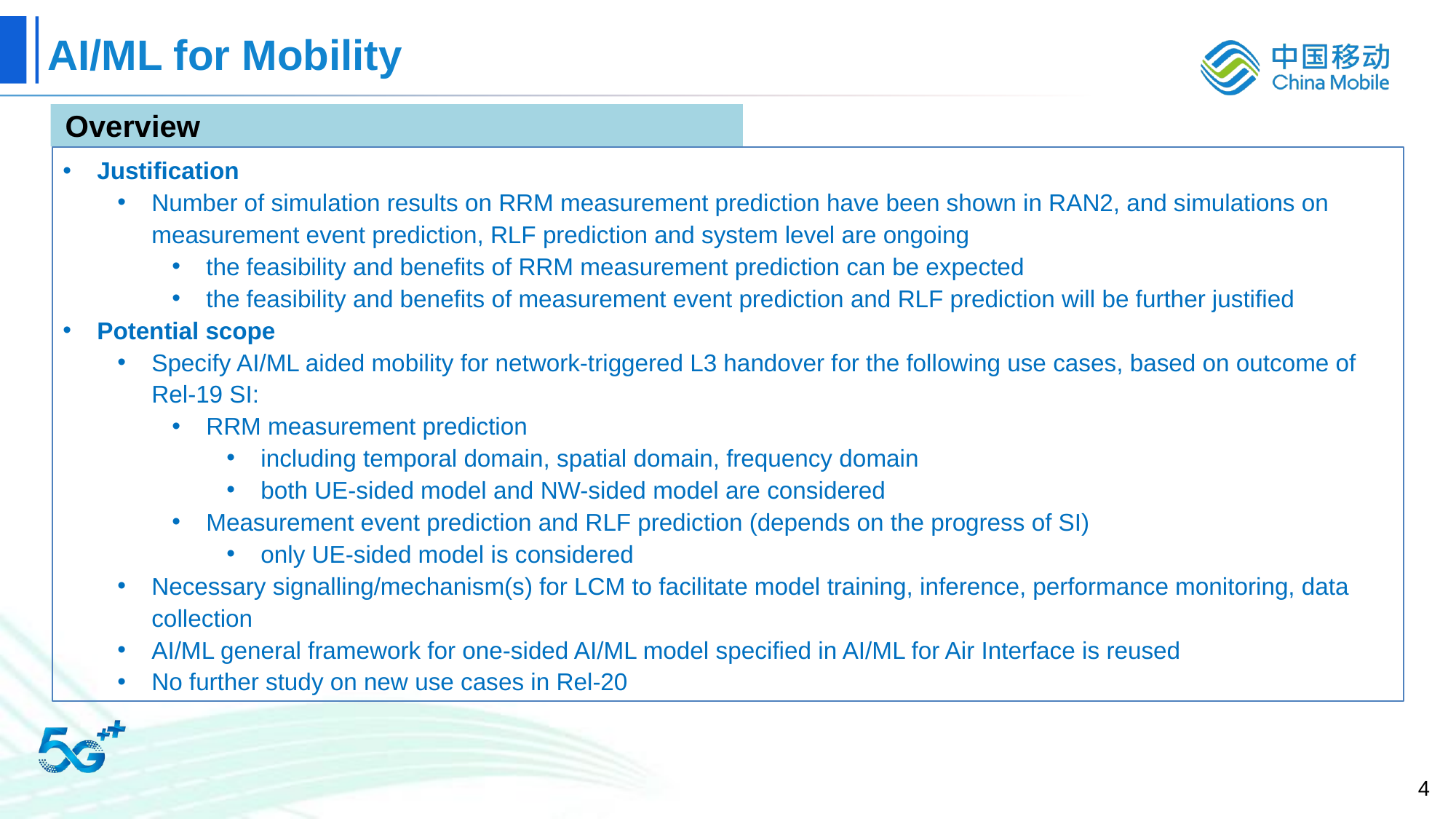

# AI/ML for Mobility
Overview

Justification
Number of simulation results on RRM measurement prediction have been shown in RAN2, and simulations on measurement event prediction, RLF prediction and system level are ongoing
the feasibility and benefits of RRM measurement prediction can be expected
the feasibility and benefits of measurement event prediction and RLF prediction will be further justified
Potential scope
Specify AI/ML aided mobility for network-triggered L3 handover for the following use cases, based on outcome of Rel-19 SI:
RRM measurement prediction
including temporal domain, spatial domain, frequency domain
both UE-sided model and NW-sided model are considered
Measurement event prediction and RLF prediction (depends on the progress of SI)
only UE-sided model is considered
Necessary signalling/mechanism(s) for LCM to facilitate model training, inference, performance monitoring, data collection
AI/ML general framework for one-sided AI/ML model specified in AI/ML for Air Interface is reused
No further study on new use cases in Rel-20